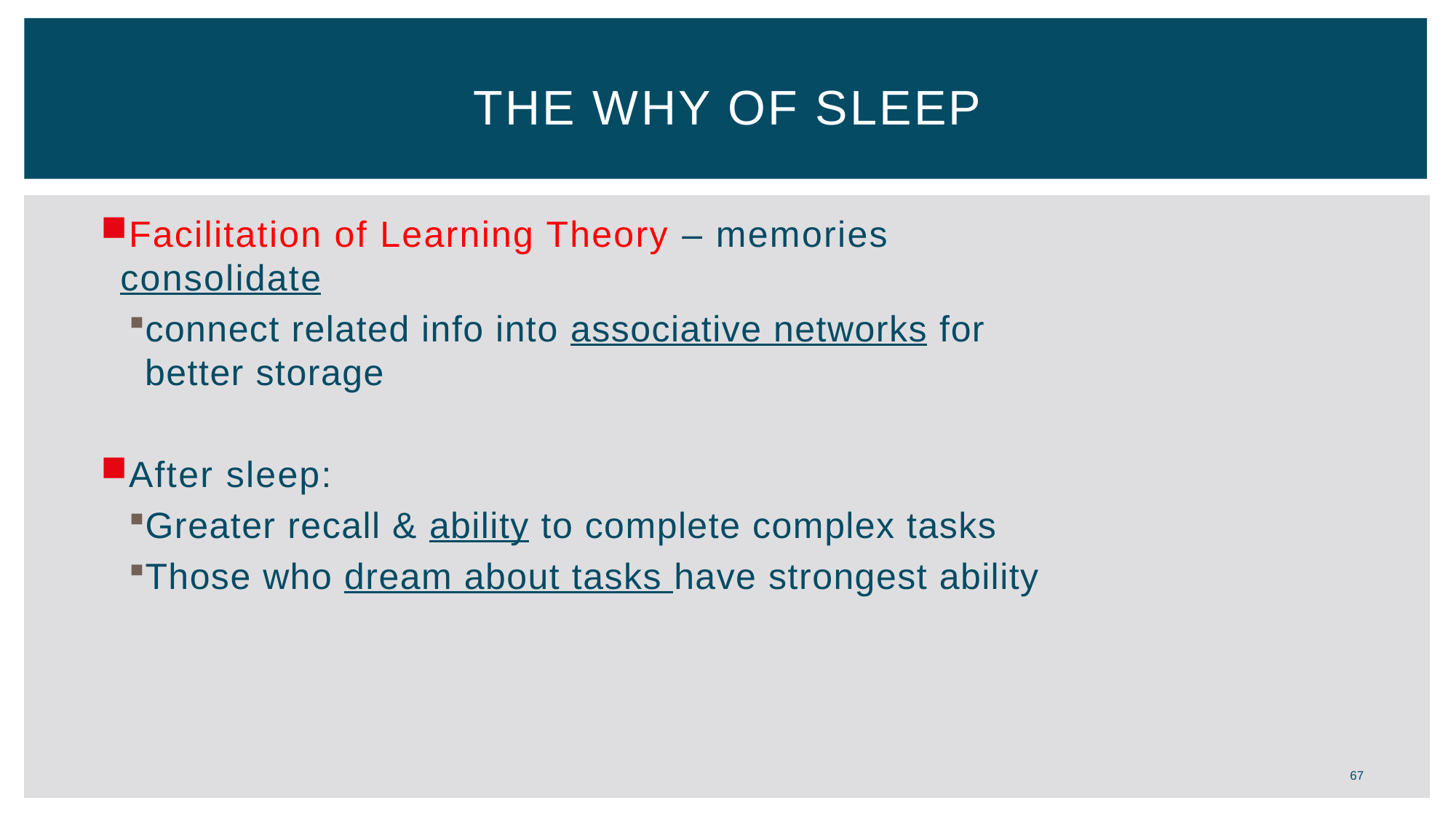

# The Why of Sleep
Facilitation of Learning Theory – memories consolidate
connect related info into associative networks for better storage

After sleep:
Greater recall & ability to complete complex tasks
Those who dream about tasks have strongest ability

67